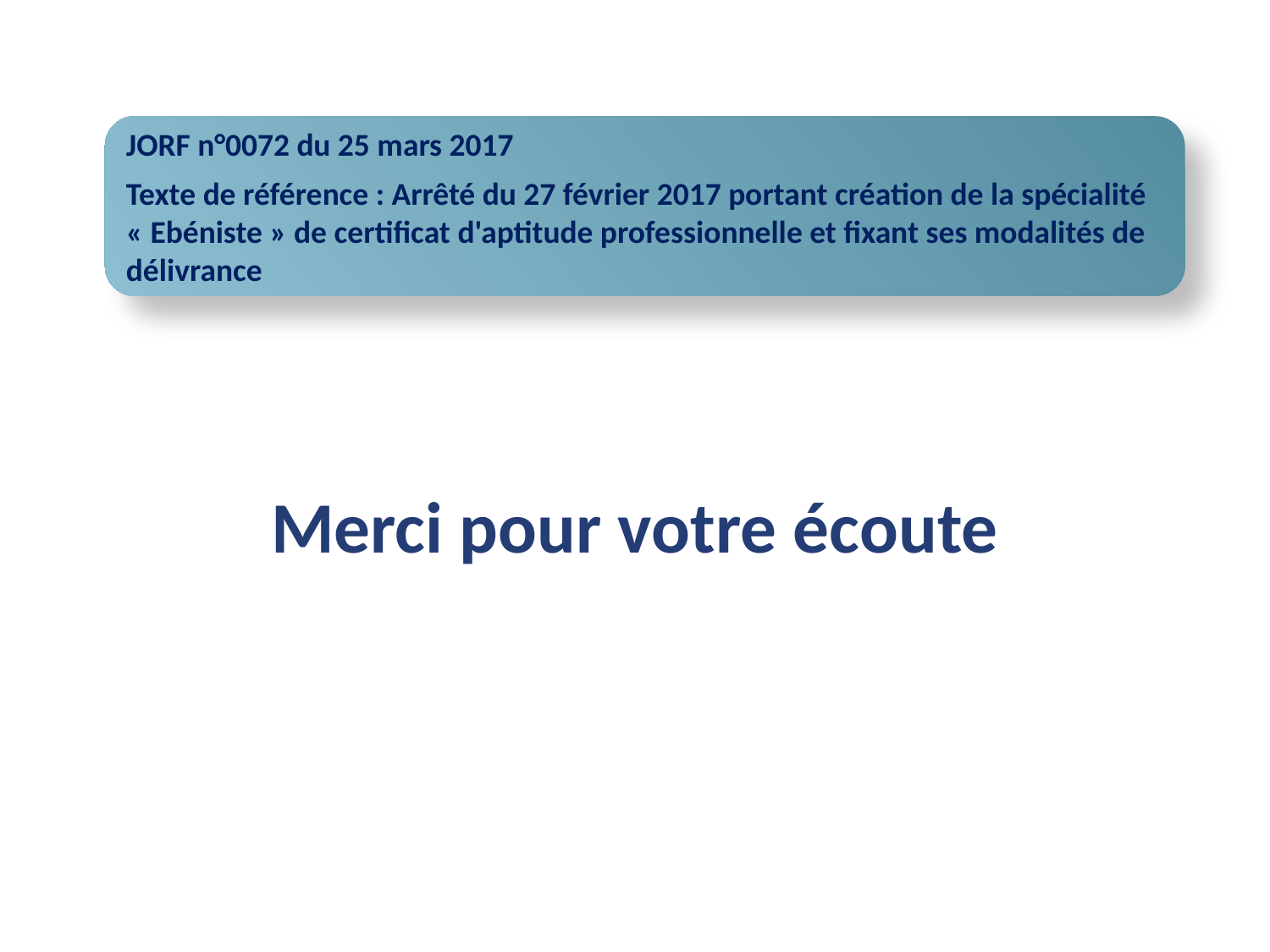

JORF n°0072 du 25 mars 2017
Texte de référence : Arrêté du 27 février 2017 portant création de la spécialité « Ebéniste » de certificat d'aptitude professionnelle et fixant ses modalités de délivrance
Merci pour votre écoute